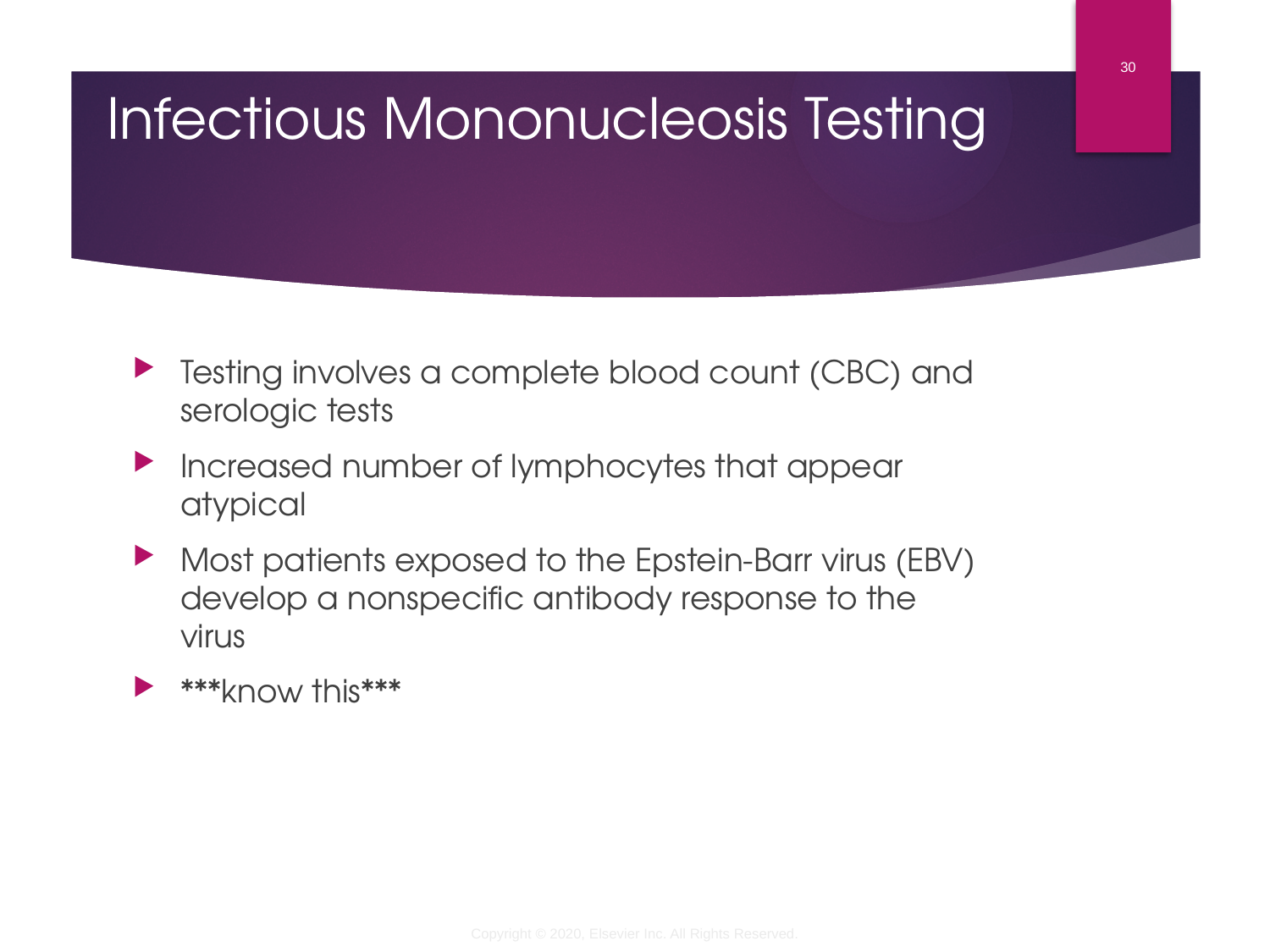

# Infectious Mononucleosis Testing
 30

Testing involves a complete blood count (CBC) and serologic tests
Increased number of lymphocytes that appear atypical
Most patients exposed to the Epstein-Barr virus (EBV) develop a nonspecific antibody response to the virus
***know this***